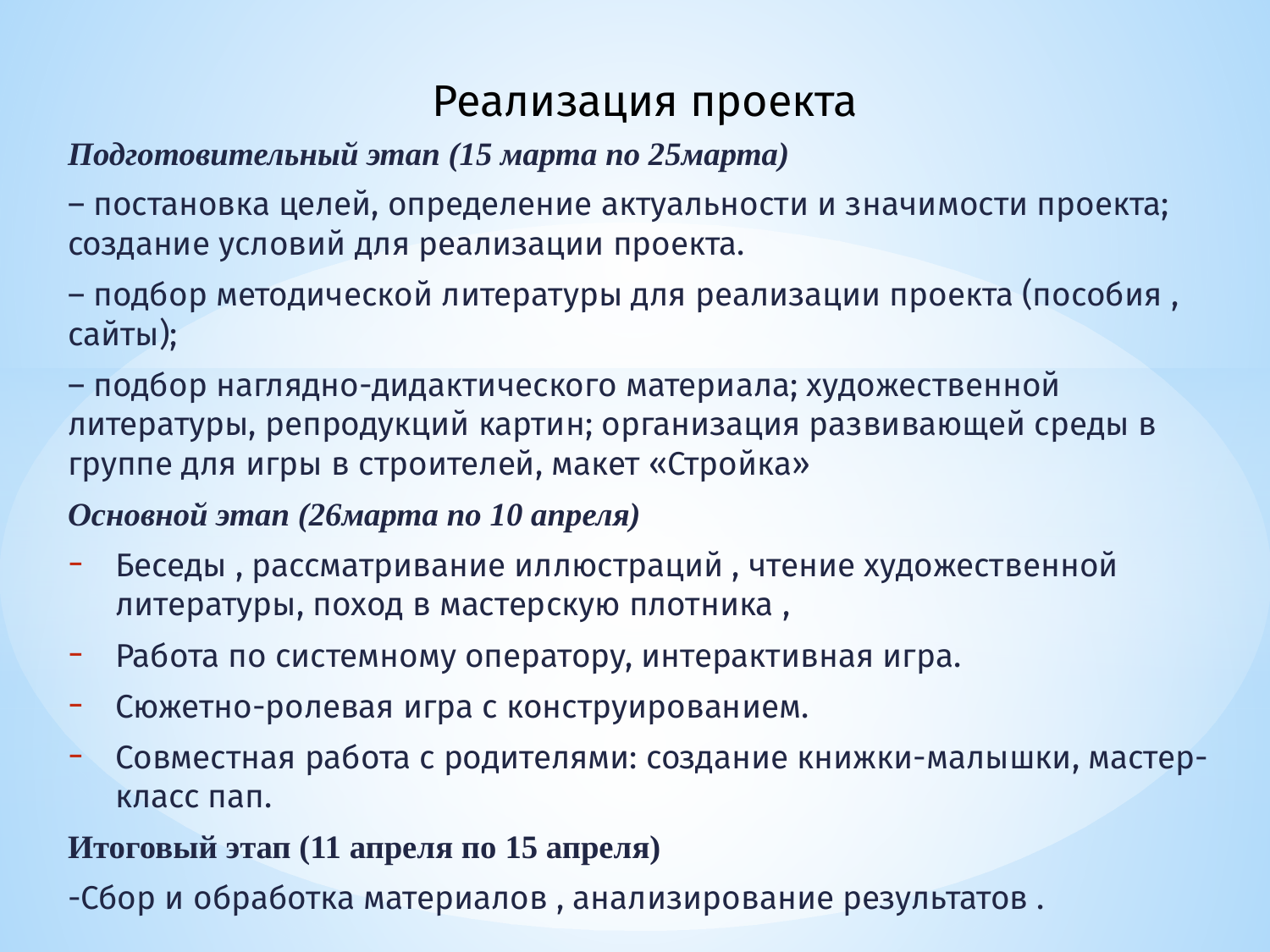

Реализация проекта
Подготовительный этап (15 марта по 25марта)
– постановка целей, определение актуальности и значимости проекта; создание условий для реализации проекта.
– подбор методической литературы для реализации проекта (пособия , сайты);
– подбор наглядно-дидактического материала; художественной литературы, репродукций картин; организация развивающей среды в группе для игры в строителей, макет «Стройка»
Основной этап (26марта по 10 апреля)
Беседы , рассматривание иллюстраций , чтение художественной литературы, поход в мастерскую плотника ,
Работа по системному оператору, интерактивная игра.
Сюжетно-ролевая игра с конструированием.
Совместная работа с родителями: создание книжки-малышки, мастер-класс пап.
Итоговый этап (11 апреля по 15 апреля)
-Сбор и обработка материалов , анализирование результатов .